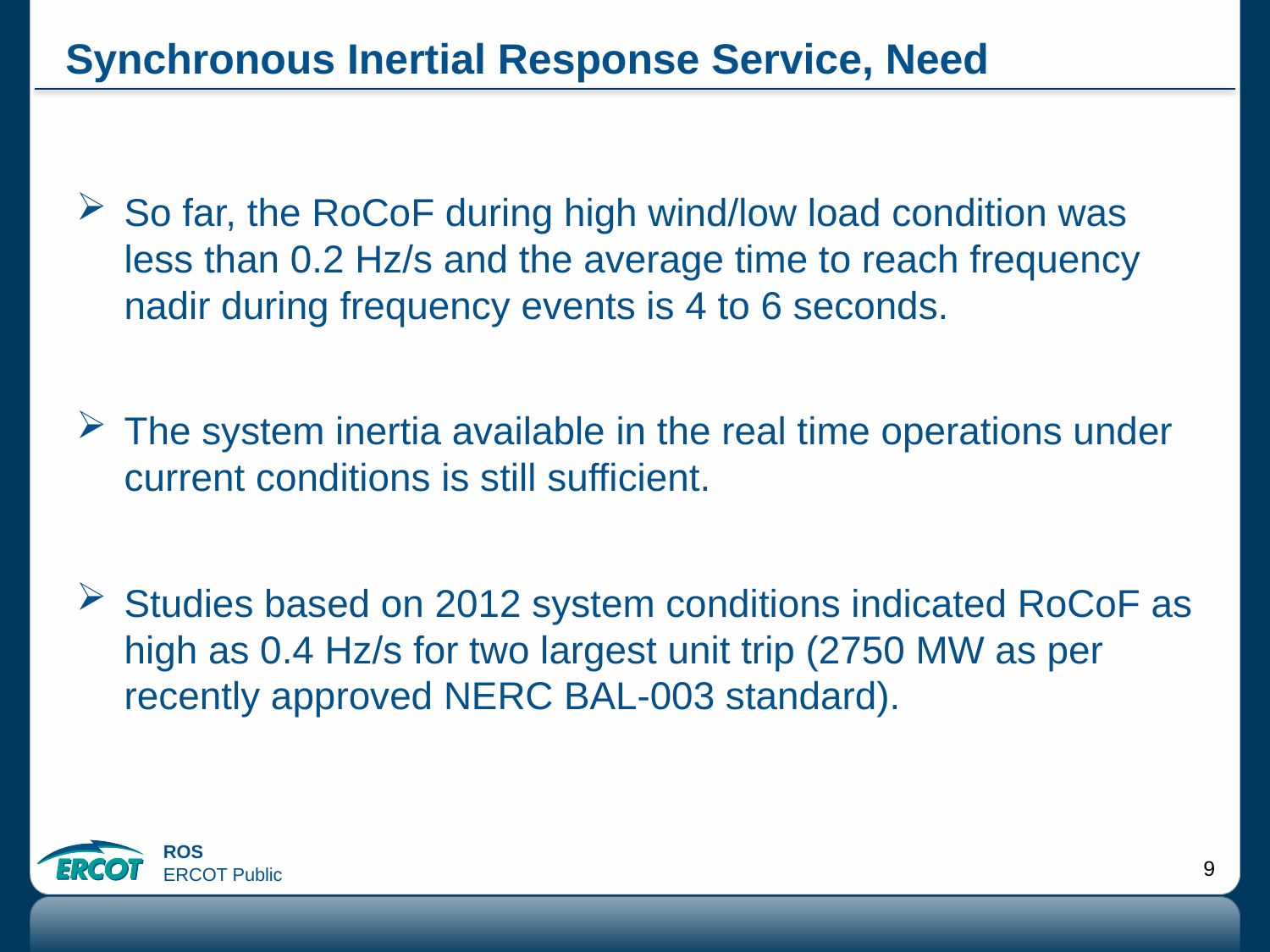

# Synchronous Inertial Response Service, Need

So far, the RoCoF during high wind/low load condition was less than 0.2 Hz/s and the average time to reach frequency nadir during frequency events is 4 to 6 seconds.

The system inertia available in the real time operations under current conditions is still sufficient.

Studies based on 2012 system conditions indicated RoCoF as high as 0.4 Hz/s for two largest unit trip (2750 MW as per recently approved NERC BAL-003 standard).